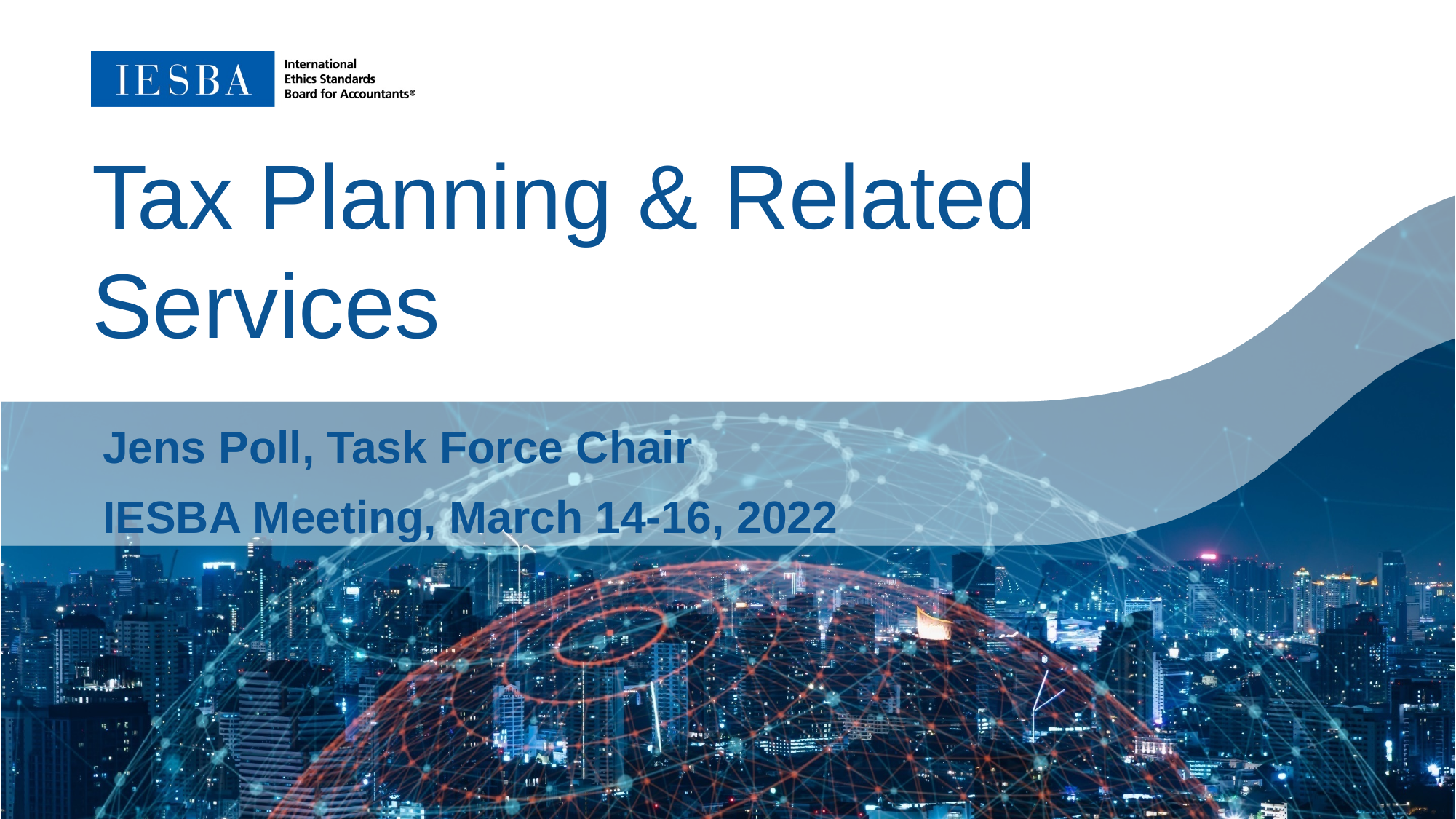

Tax Planning & Related Services
Jens Poll, Task Force Chair
IESBA Meeting, March 14-16, 2022